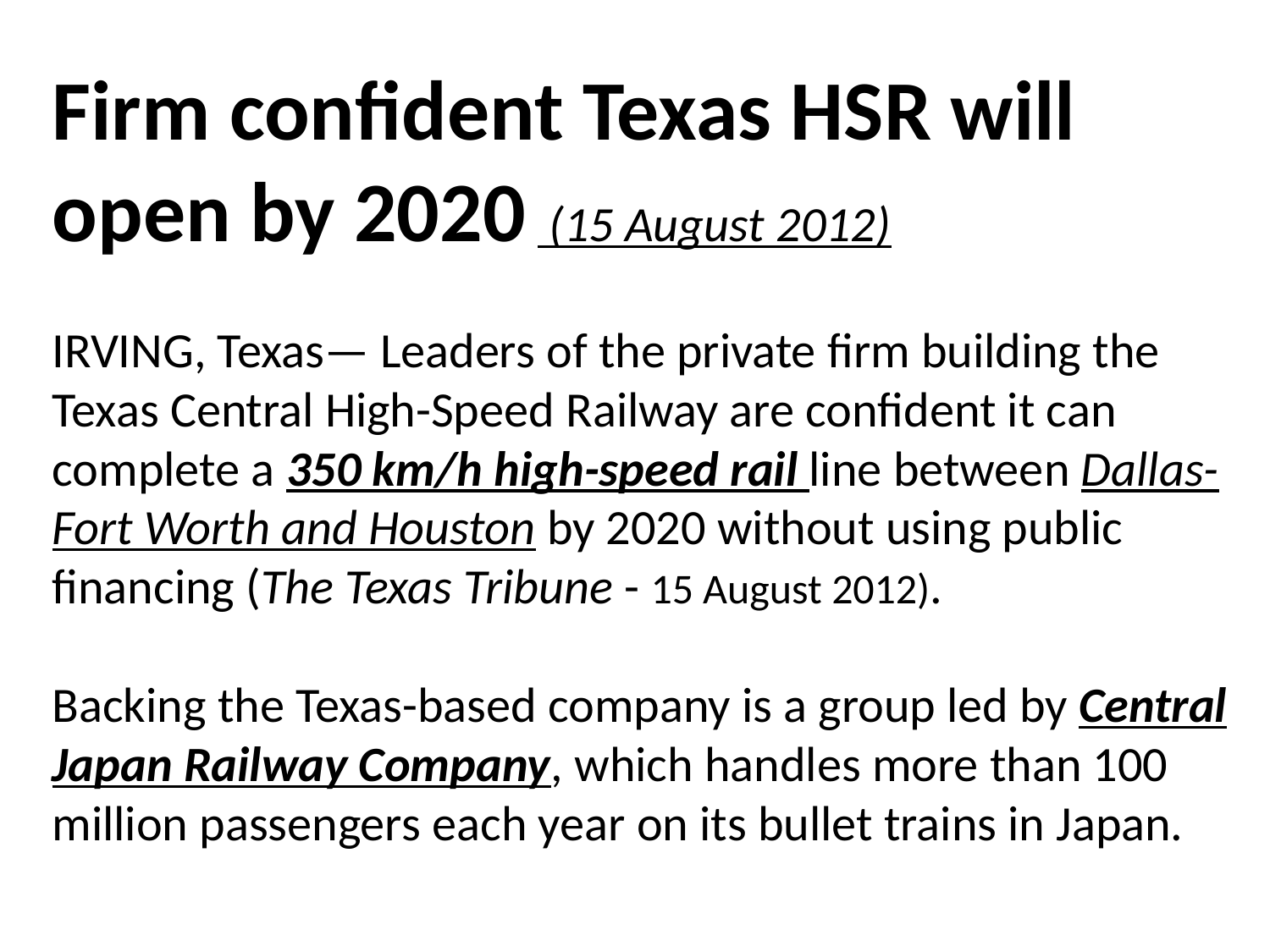

Firm confident Texas HSR will open by 2020  (15 August 2012)
IRVING, Texas— Leaders of the private firm building the Texas Central High-Speed Railway are confident it can complete a 350 km/h high-speed rail line between Dallas-Fort Worth and Houston by 2020 without using public financing (The Texas Tribune - 15 August 2012).

Backing the Texas-based company is a group led by Central Japan Railway Company, which handles more than 100 million passengers each year on its bullet trains in Japan.